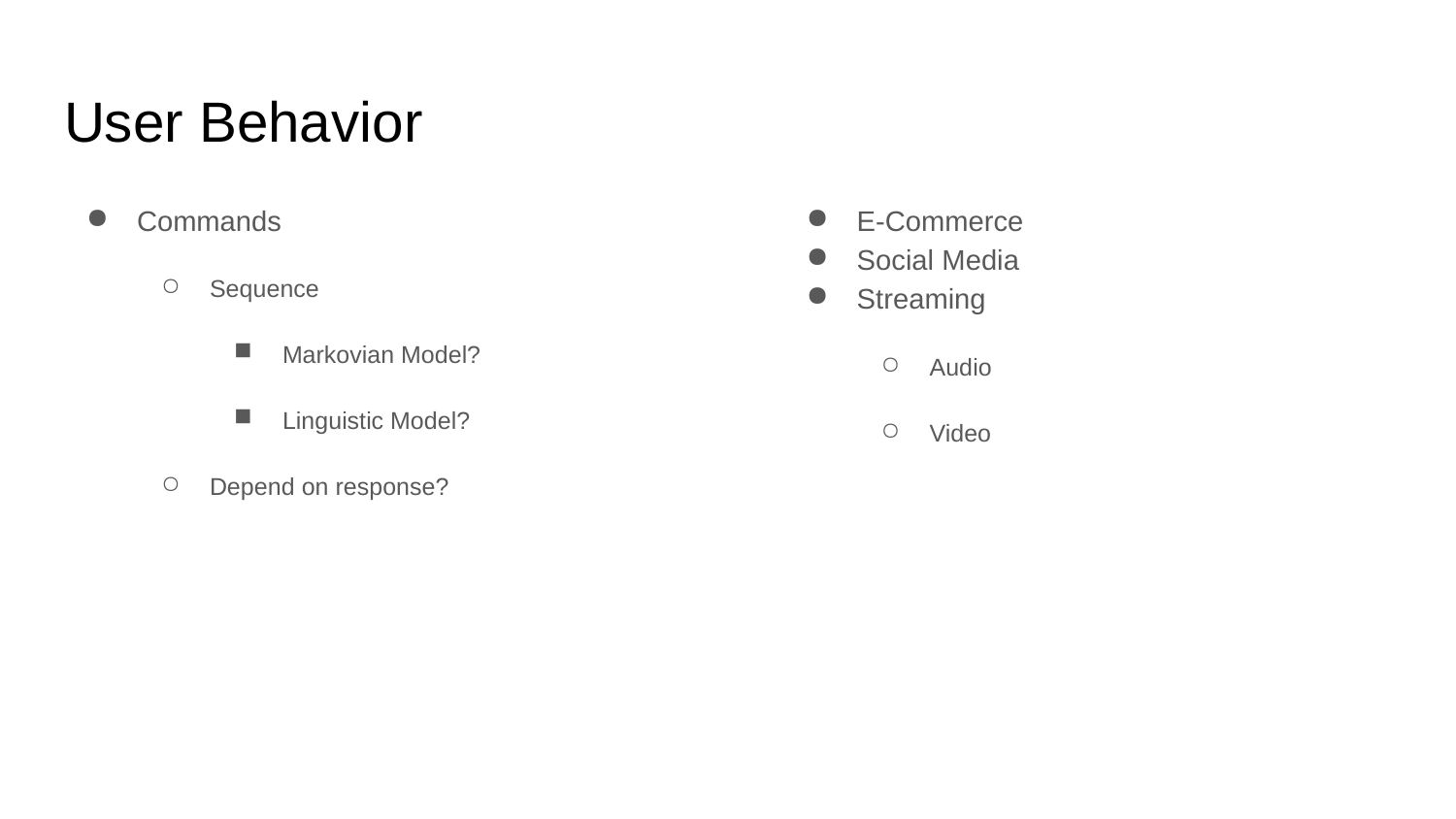

# User Behavior
Commands
Sequence
Markovian Model?
Linguistic Model?
Depend on response?
E-Commerce
Social Media
Streaming
Audio
Video